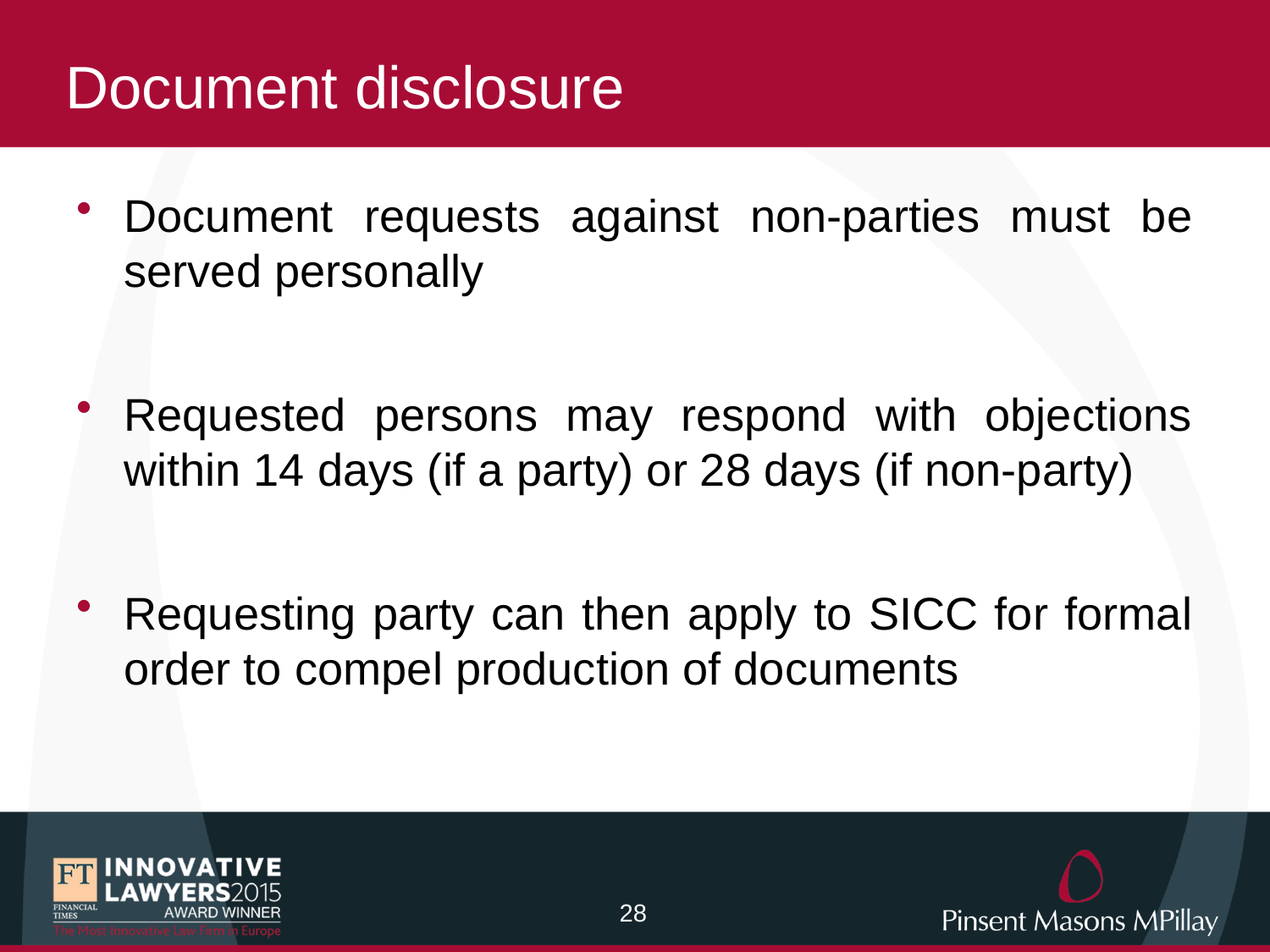

# Document disclosure
Document requests against non-parties must be served personally

Requested persons may respond with objections within 14 days (if a party) or 28 days (if non-party)

Requesting party can then apply to SICC for formal order to compel production of documents
28